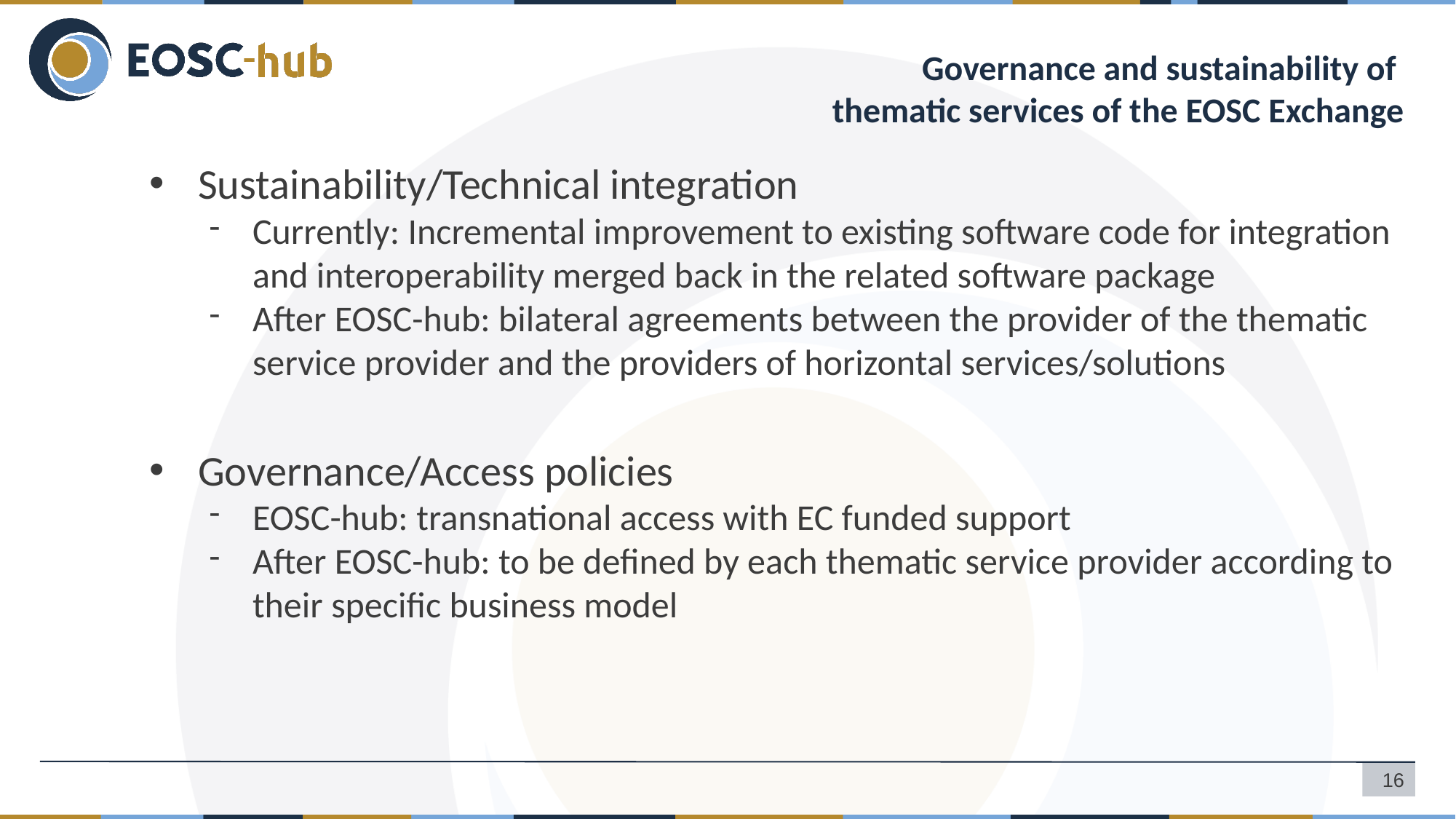

# Governance and sustainability of thematic services of the EOSC Exchange
Sustainability/Technical integration
Currently: Incremental improvement to existing software code for integration and interoperability merged back in the related software package
After EOSC-hub: bilateral agreements between the provider of the thematic service provider and the providers of horizontal services/solutions

Governance/Access policies
EOSC-hub: transnational access with EC funded support
After EOSC-hub: to be defined by each thematic service provider according to their specific business model

16